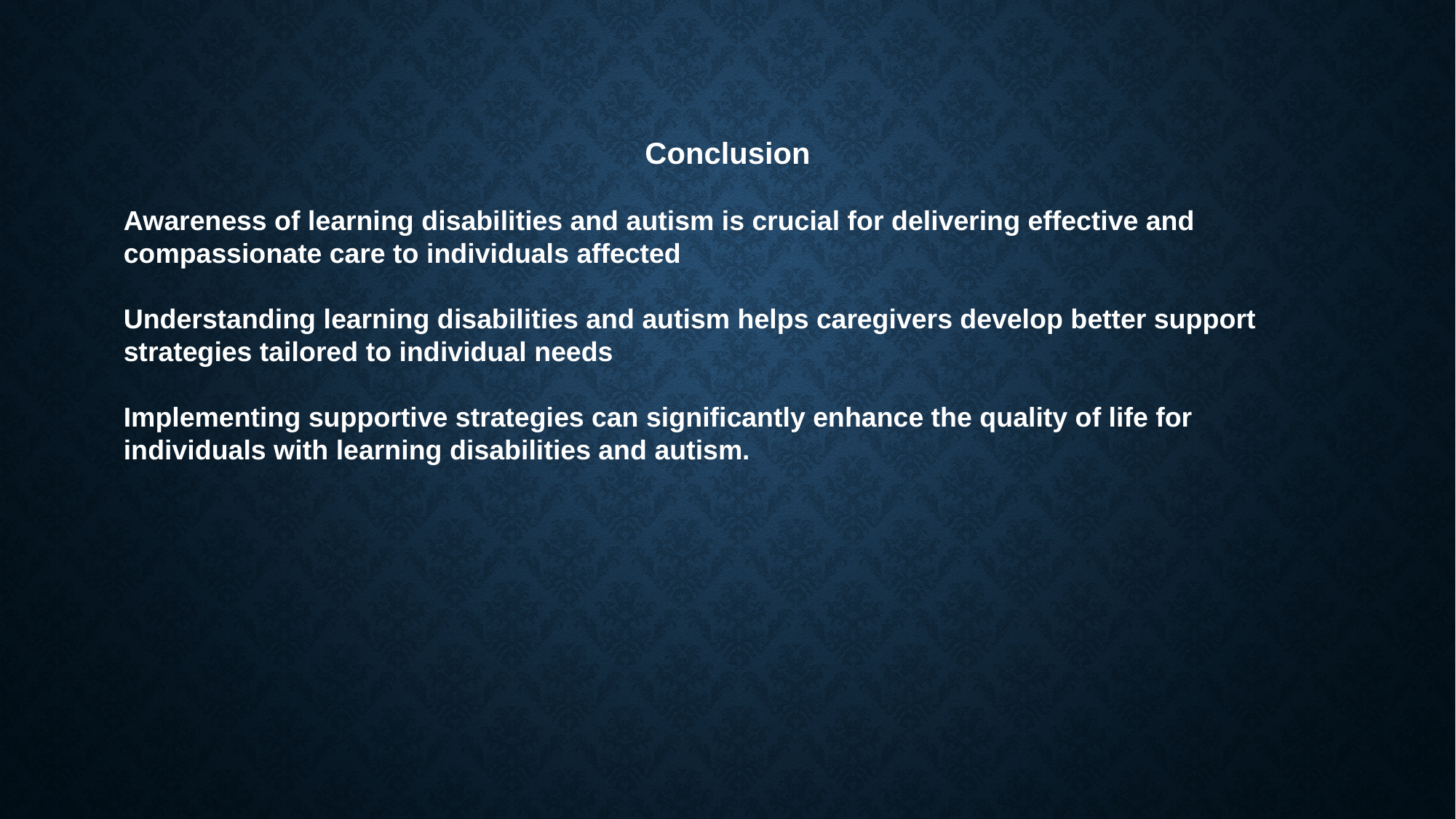

Conclusion

Awareness of learning disabilities and autism is crucial for delivering effective and compassionate care to individuals affected

Understanding learning disabilities and autism helps caregivers develop better support strategies tailored to individual needs

Implementing supportive strategies can significantly enhance the quality of life for individuals with learning disabilities and autism.